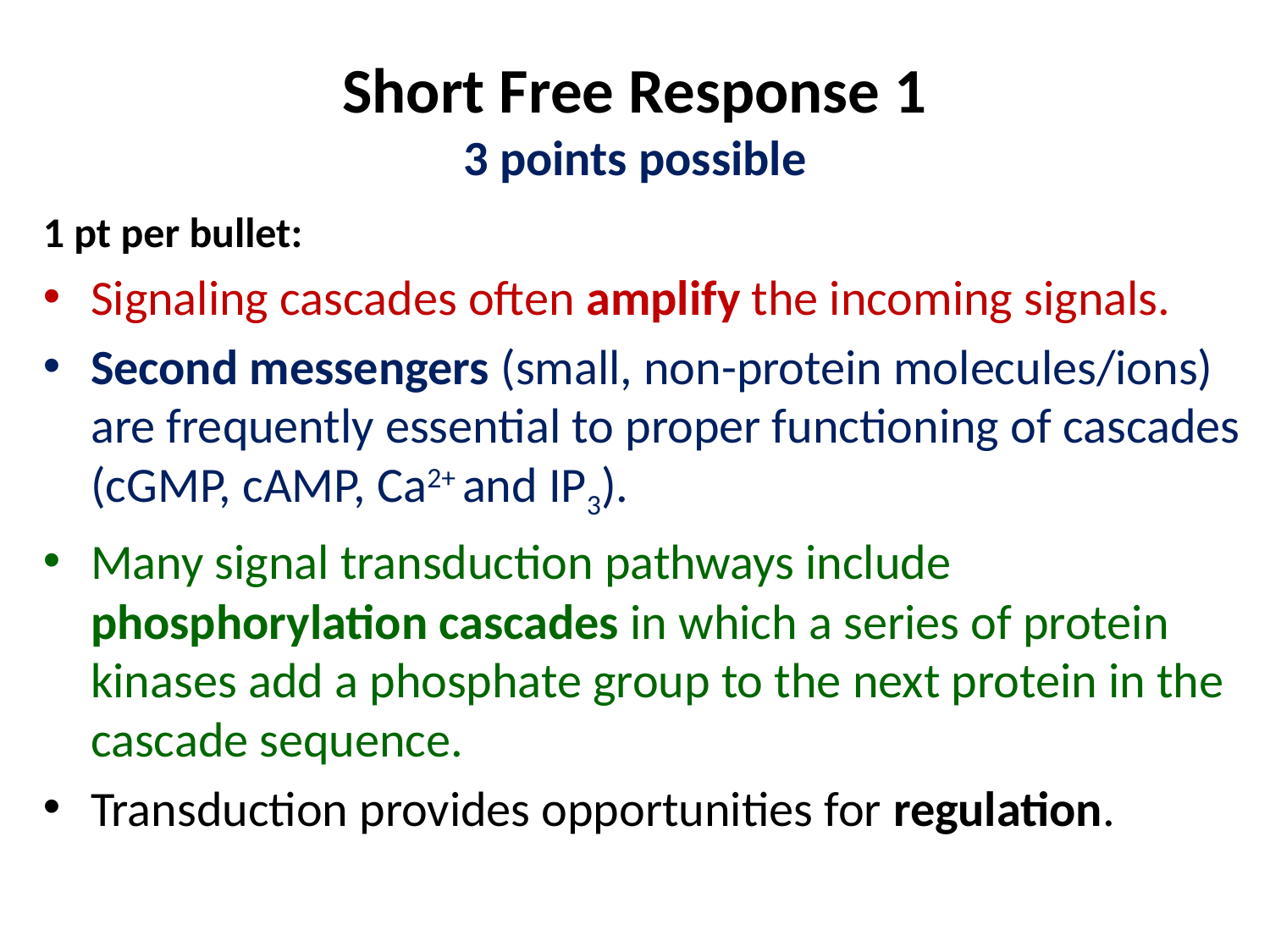

# Short Free Response 1 3 points possible
1 pt per bullet:
Signaling cascades often amplify the incoming signals.
Second messengers (small, non-protein molecules/ions) are frequently essential to proper functioning of cascades (cGMP, cAMP, Ca2+ and IP3).
Many signal transduction pathways include phosphorylation cascades in which a series of protein kinases add a phosphate group to the next protein in the cascade sequence.
Transduction provides opportunities for regulation.